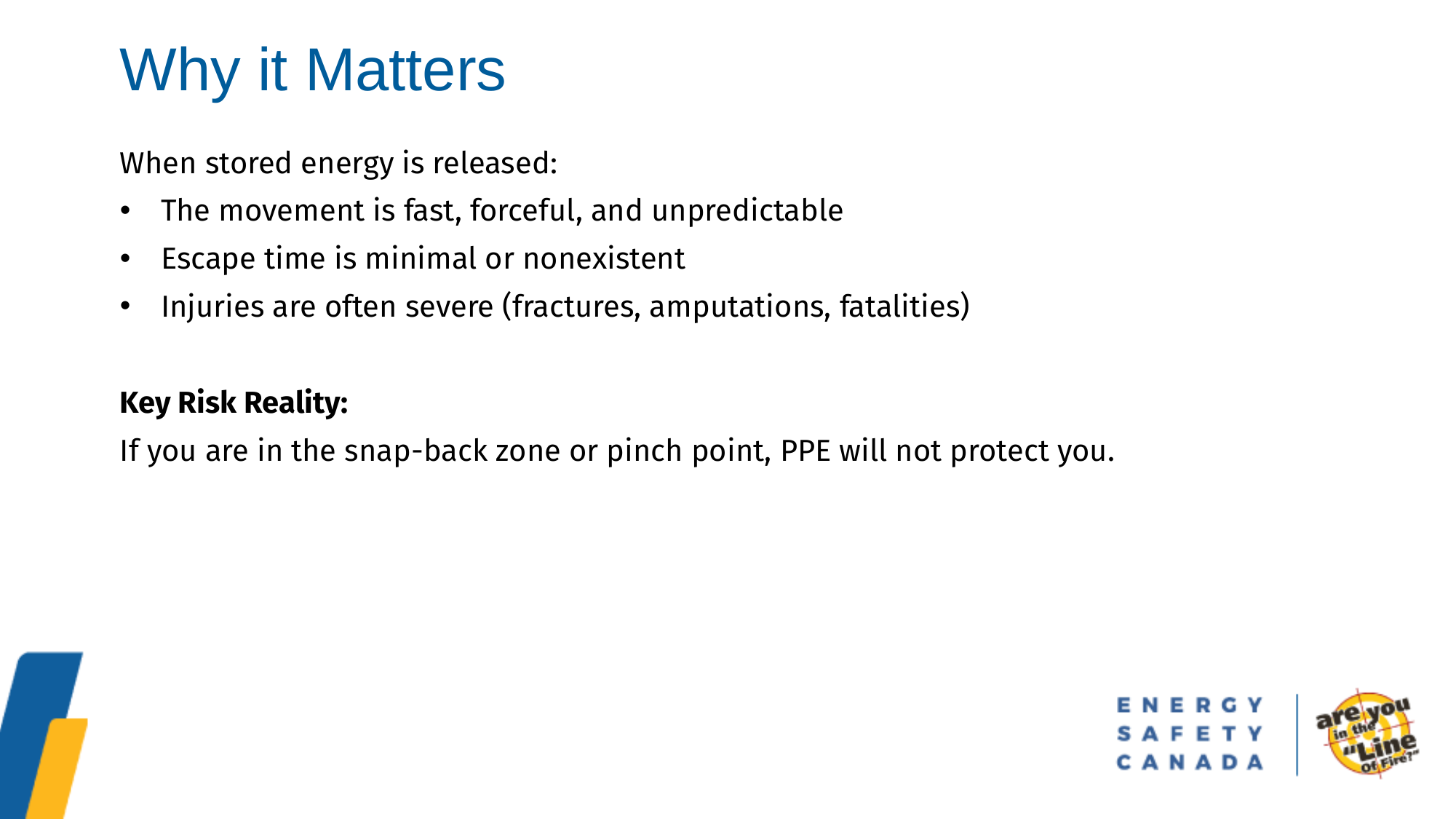

Why it Matters
When stored energy is released:
The movement is fast, forceful, and unpredictable
Escape time is minimal or nonexistent
Injuries are often severe (fractures, amputations, fatalities)

Key Risk Reality:
If you are in the snap-back zone or pinch point, PPE will not protect you.